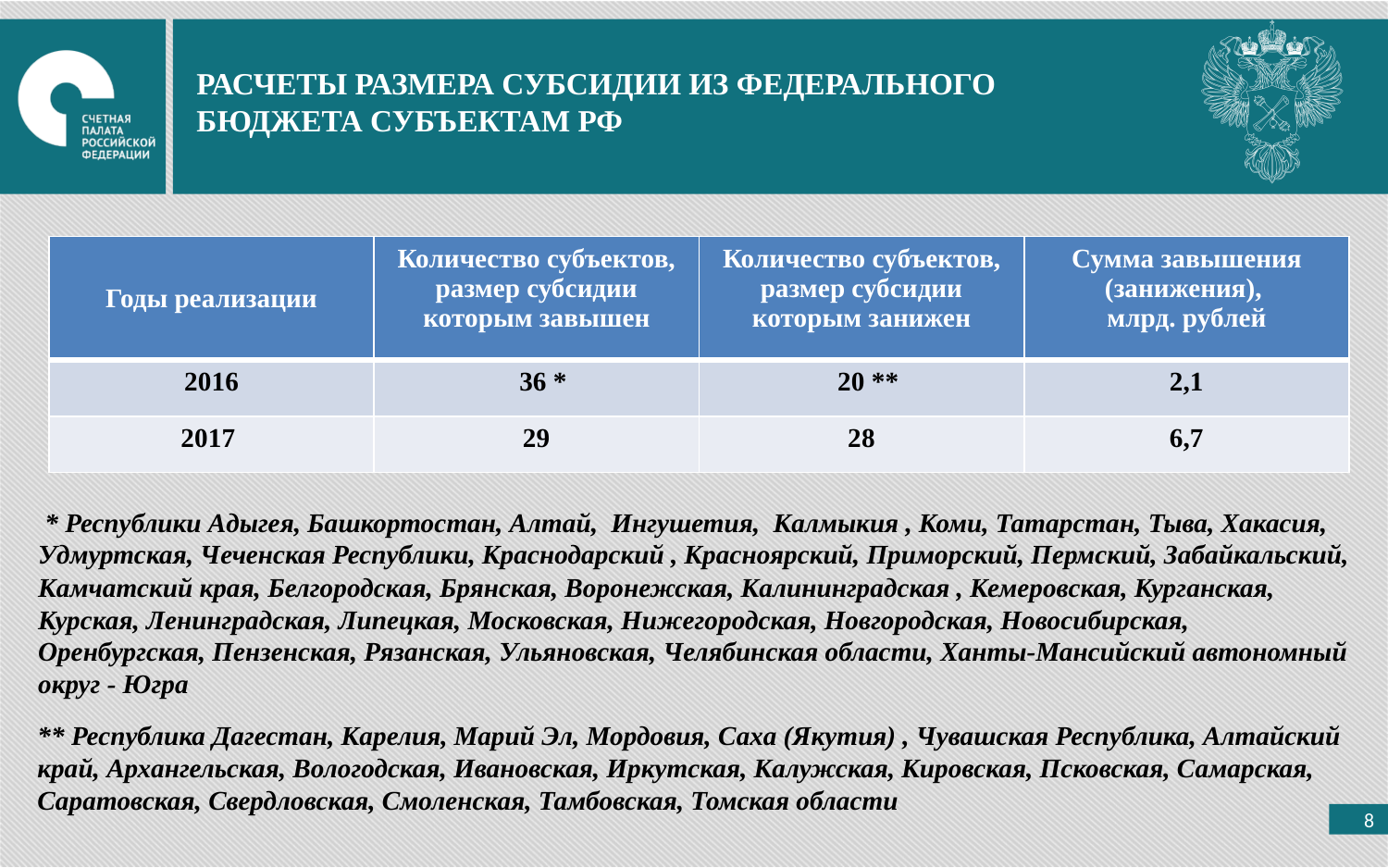

РАСЧЕТЫ РАЗМЕРА СУБСИДИИ ИЗ ФЕДЕРАЛЬНОГО БЮДЖЕТА СУБЪЕКТАМ РФ
| Годы реализации | Количество субъектов, размер субсидии которым завышен | Количество субъектов, размер субсидии которым занижен | Сумма завышения (занижения), млрд. рублей |
| --- | --- | --- | --- |
| 2016 | 36 \* | 20 \*\* | 2,1 |
| 2017 | 29 | 28 | 6,7 |
 * Республики Адыгея, Башкортостан, Алтай,  Ингушетия,  Калмыкия , Коми, Татарстан, Тыва, Хакасия,  Удмуртская, Чеченская Республики, Краснодарский , Красноярский, Приморский, Пермский, Забайкальский, Камчатский края, Белгородская, Брянская, Воронежская, Калининградская , Кемеровская, Курганская, Курская, Ленинградская, Липецкая, Московская, Нижегородская, Новгородская, Новосибирская, Оренбургская, Пензенская, Рязанская, Ульяновская, Челябинская области, Ханты-Мансийский автономный округ - Югра
** Республика Дагестан, Карелия, Марий Эл, Мордовия, Саха (Якутия) , Чувашская Республика, Алтайский край, Архангельская, Вологодская, Ивановская, Иркутская, Калужская, Кировская, Псковская, Самарская, Саратовская, Свердловская, Смоленская, Тамбовская, Томская области